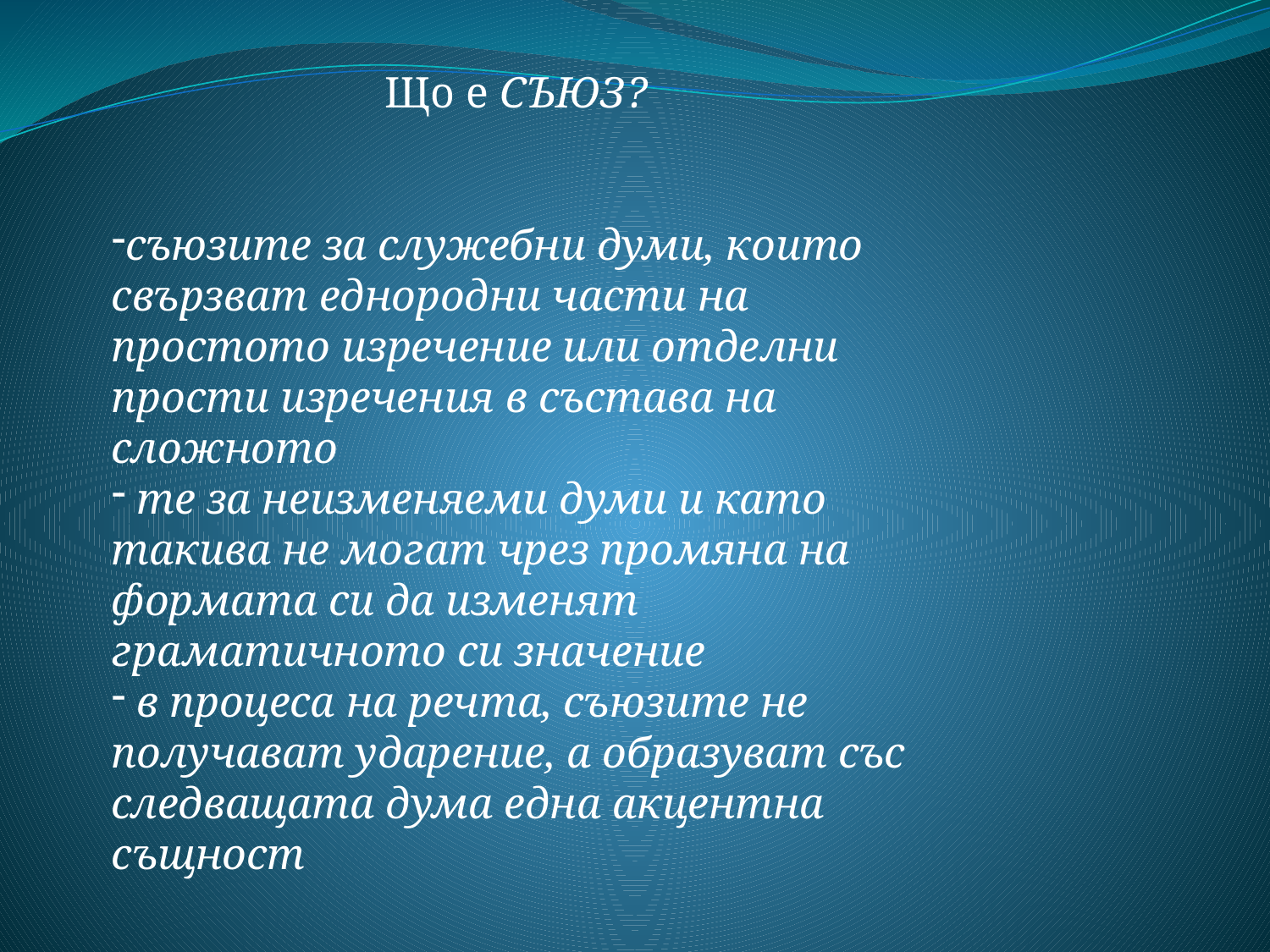

Що е СЪЮЗ?

съюзите за служебни думи, които свързват еднородни части на простото изречение или отделни прости изречения в състава на сложното
 те за неизменяеми думи и като такива не могат чрез промяна на формата си да изменят граматичното си значение
 в процеса на речта, съюзите не получават ударение, а образуват със следващата дума една акцентна същност